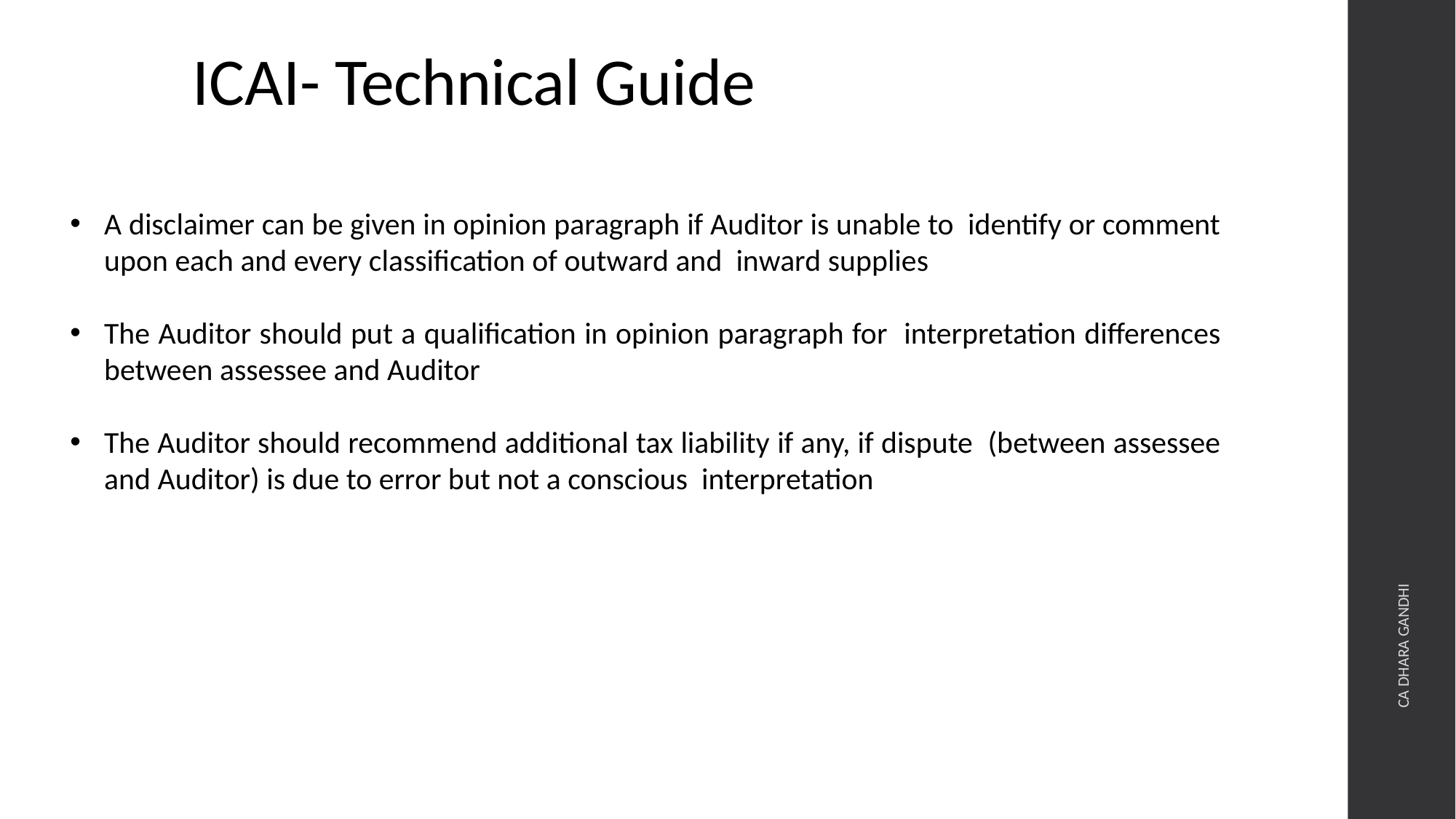

# ICAI- Technical Guide
A disclaimer can be given in opinion paragraph if Auditor is unable to  identify or comment upon each and every classification of outward and  inward supplies

The Auditor should put a qualification in opinion paragraph for  interpretation differences between assessee and Auditor

The Auditor should recommend additional tax liability if any, if dispute  (between assessee and Auditor) is due to error but not a conscious  interpretation
CA DHARA GANDHI